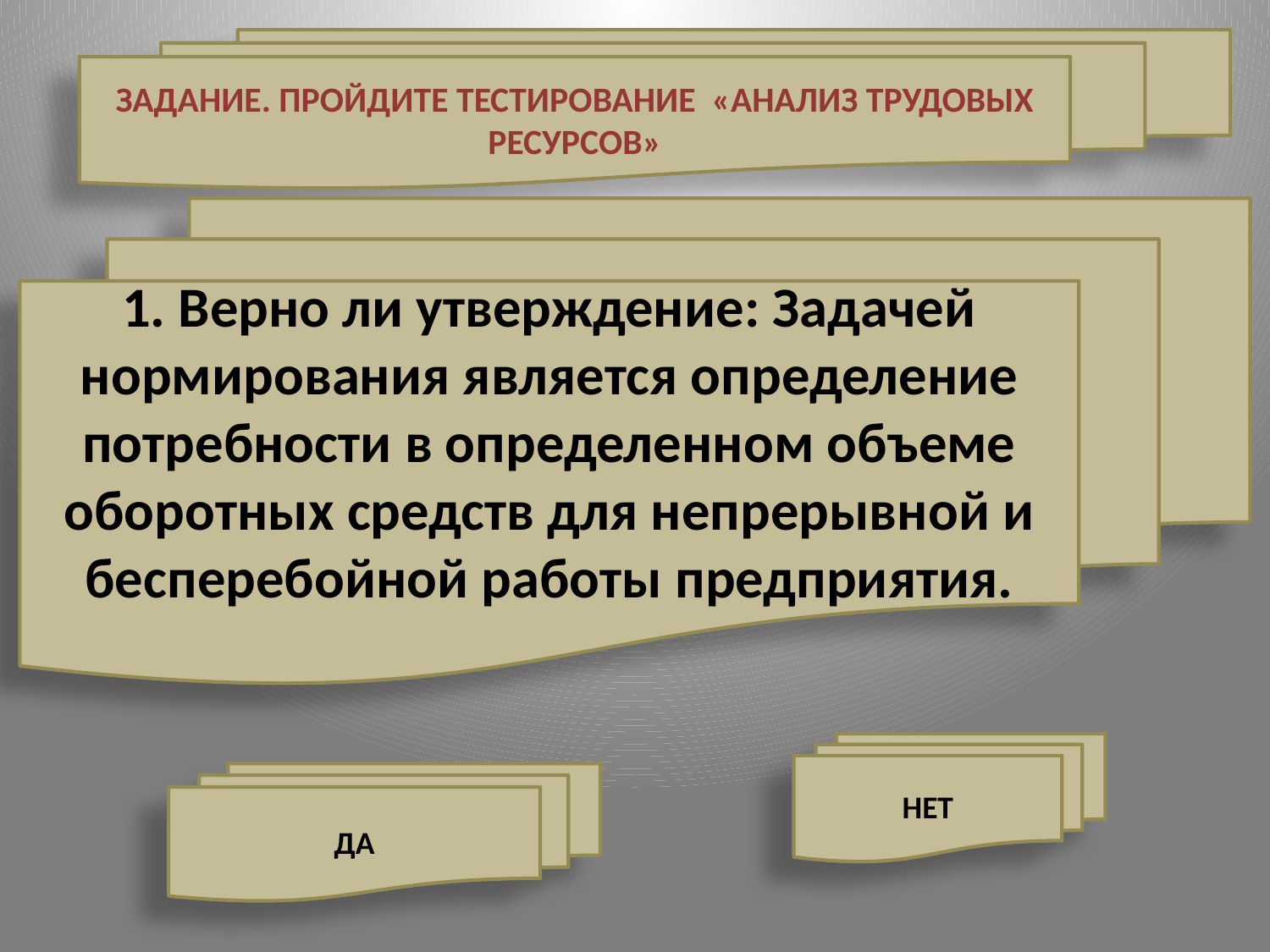

ЗАДАНИЕ. ПРОЙДИТЕ ТЕСТИРОВАНИЕ  «АНАЛИЗ ТРУДОВЫХ РЕСУРСОВ»
1. Верно ли утверждение: Задачей нормирования является определение потребности в определенном объеме оборотных средств для непрерывной и бесперебойной работы предприятия.

НЕТ
ДА